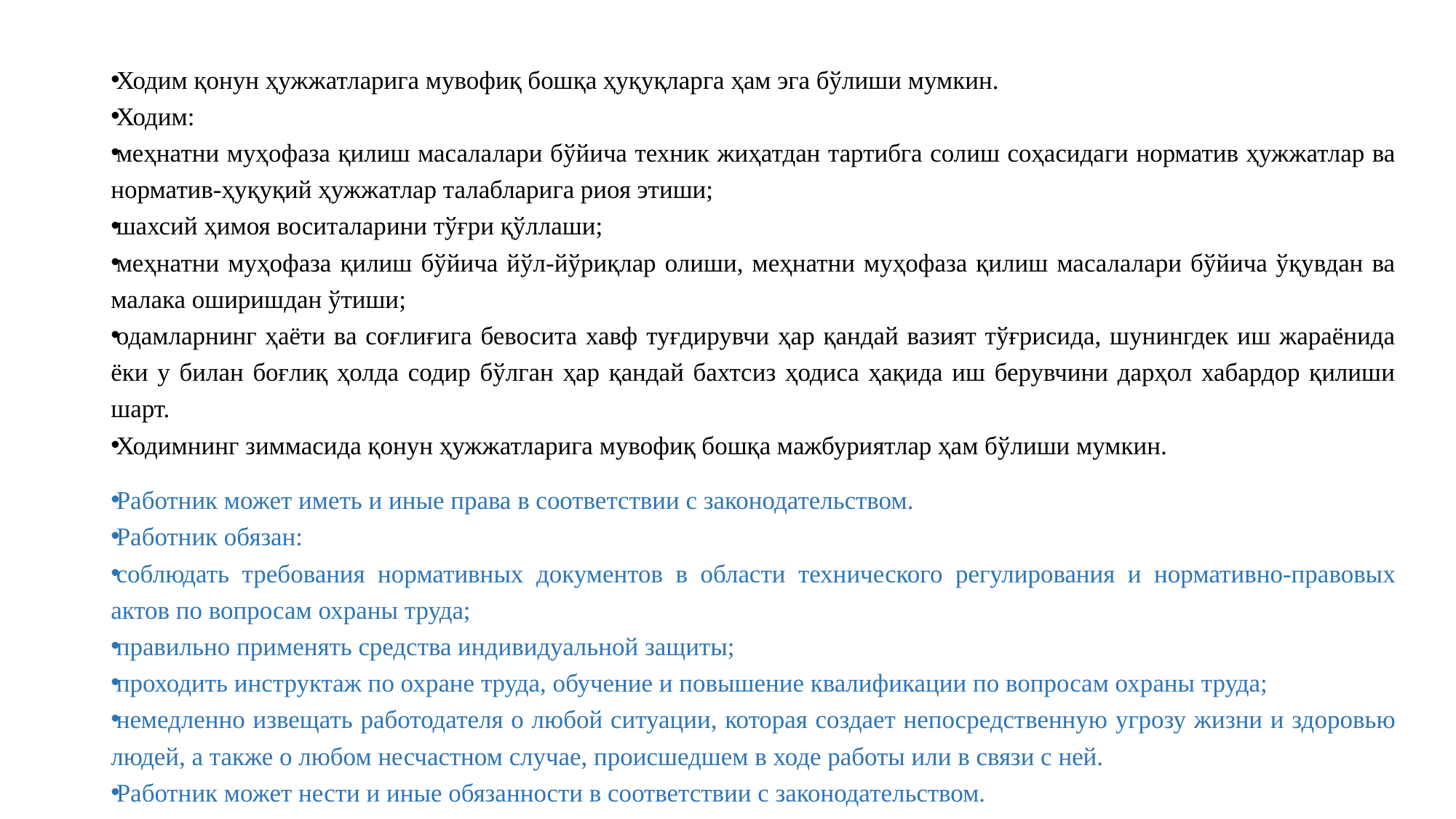

Ходим қонун ҳужжатларига мувофиқ бошқа ҳуқуқларга ҳам эга бўлиши мумкин.
Ходим:
меҳнатни муҳофаза қилиш масалалари бўйича техник жиҳатдан тартибга солиш соҳасидаги норматив ҳужжатлар ва норматив-ҳуқуқий ҳужжатлар талабларига риоя этиши;
шахсий ҳимоя воситаларини тўғри қўллаши;
меҳнатни муҳофаза қилиш бўйича йўл-йўриқлар олиши, меҳнатни муҳофаза қилиш масалалари бўйича ўқувдан ва малака оширишдан ўтиши;
одамларнинг ҳаёти ва соғлиғига бевосита хавф туғдирувчи ҳар қандай вазият тўғрисида, шунингдек иш жараёнида ёки у билан боғлиқ ҳолда содир бўлган ҳар қандай бахтсиз ҳодиса ҳақида иш берувчини дарҳол хабардор қилиши шарт.
Ходимнинг зиммасида қонун ҳужжатларига мувофиқ бошқа мажбуриятлар ҳам бўлиши мумкин.

Работник может иметь и иные права в соответствии с законодательством.
Работник обязан:
соблюдать требования нормативных документов в области технического регулирования и нормативно-правовых актов по вопросам охраны труда;
правильно применять средства индивидуальной защиты;
проходить инструктаж по охране труда, обучение и повышение квалификации по вопросам охраны труда;
немедленно извещать работодателя о любой ситуации, которая создает непосредственную угрозу жизни и здоровью людей, а также о любом несчастном случае, происшедшем в ходе работы или в связи с ней.
Работник может нести и иные обязанности в соответствии с законодательством.